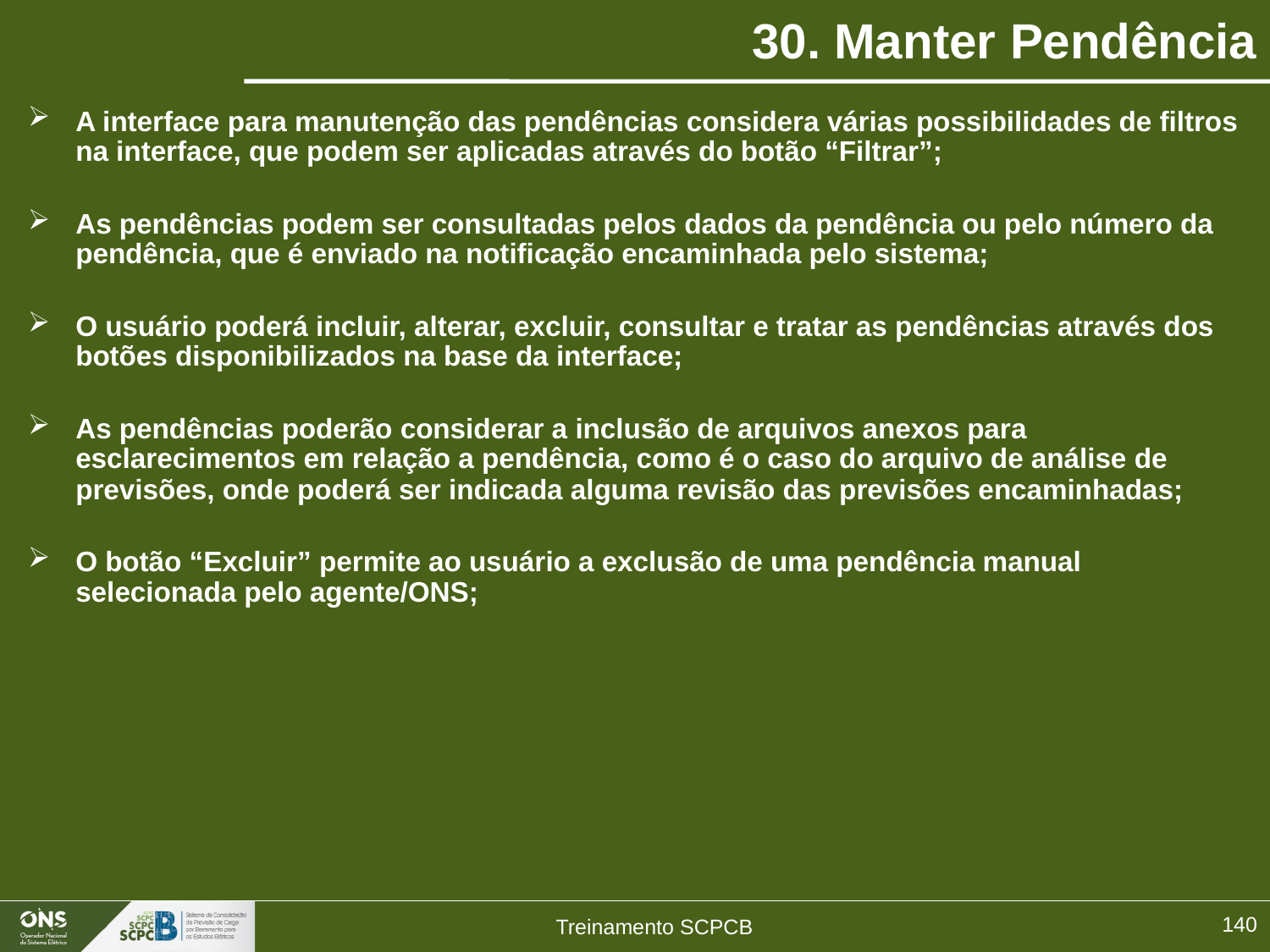

30. Manter Pendência
A interface para manutenção das pendências considera várias possibilidades de filtros na interface, que podem ser aplicadas através do botão “Filtrar”;

As pendências podem ser consultadas pelos dados da pendência ou pelo número da pendência, que é enviado na notificação encaminhada pelo sistema;

O usuário poderá incluir, alterar, excluir, consultar e tratar as pendências através dos botões disponibilizados na base da interface;

As pendências poderão considerar a inclusão de arquivos anexos para esclarecimentos em relação a pendência, como é o caso do arquivo de análise de previsões, onde poderá ser indicada alguma revisão das previsões encaminhadas;

O botão “Excluir” permite ao usuário a exclusão de uma pendência manual selecionada pelo agente/ONS;